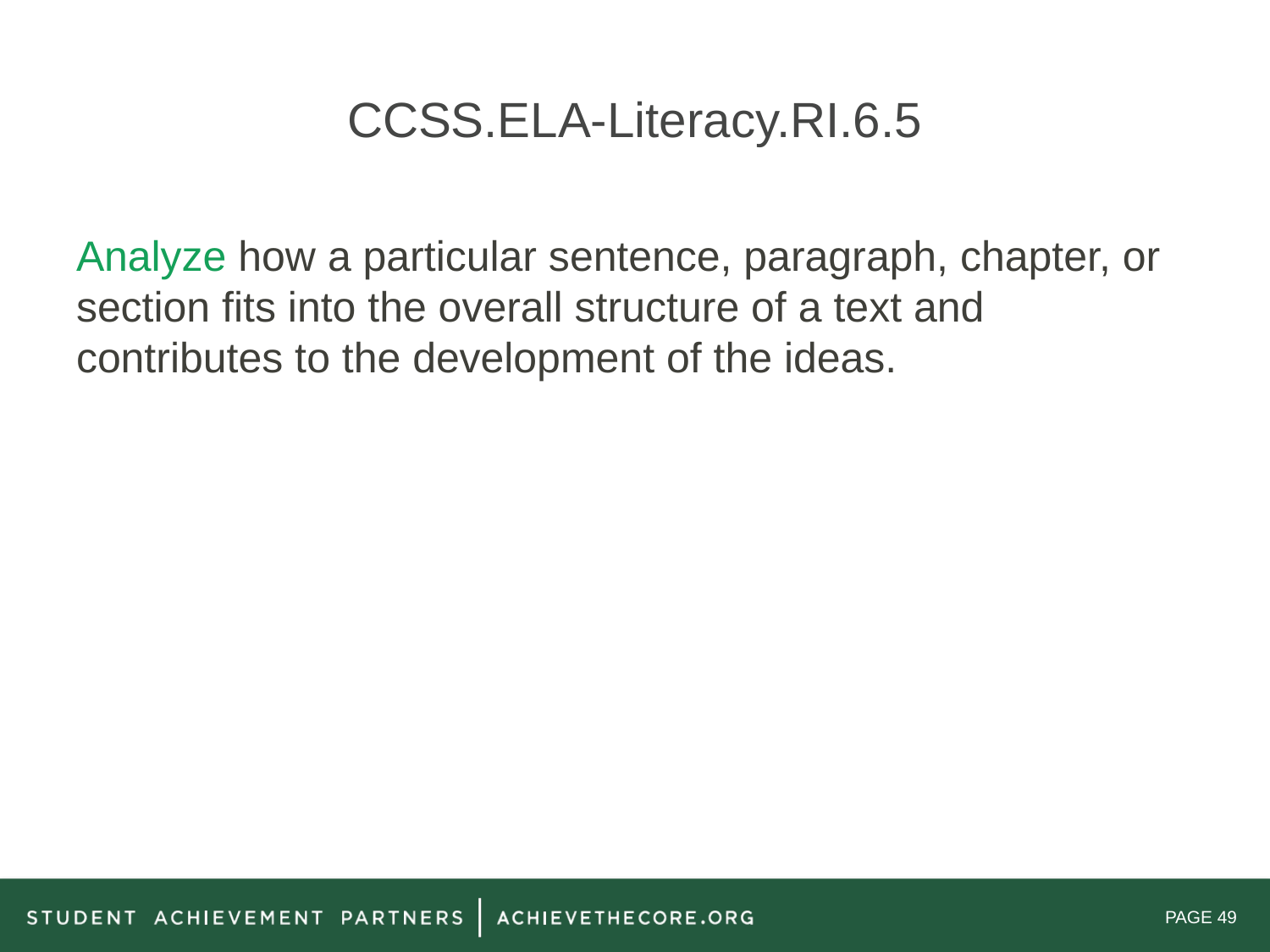

# CCSS.ELA-Literacy.RI.6.5
Analyze how a particular sentence, paragraph, chapter, or section fits into the overall structure of a text and contributes to the development of the ideas.